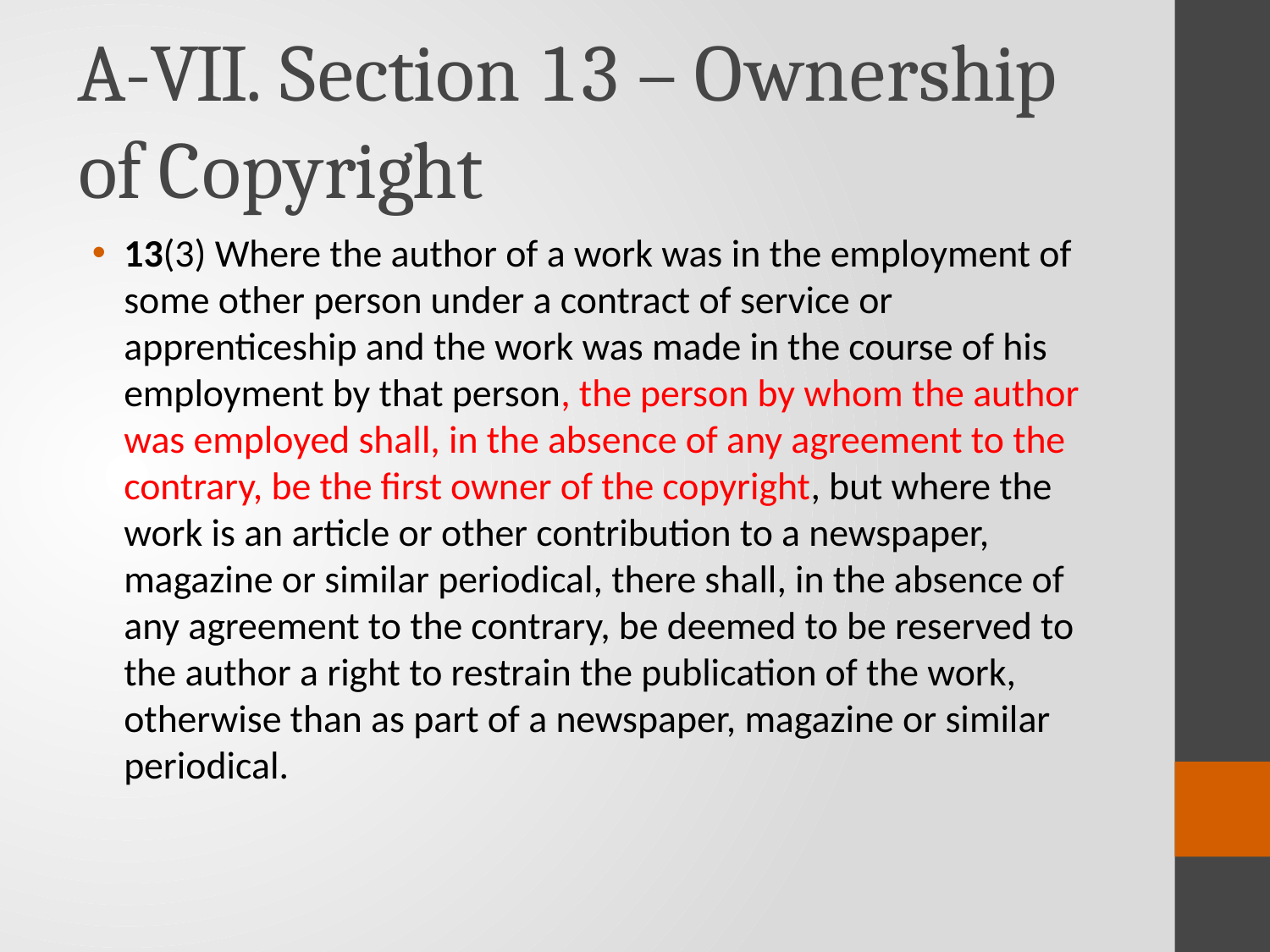

# A-VII. Section 13 – Ownership of Copyright
13(3) Where the author of a work was in the employment of some other person under a contract of service or apprenticeship and the work was made in the course of his employment by that person, the person by whom the author was employed shall, in the absence of any agreement to the contrary, be the first owner of the copyright, but where the work is an article or other contribution to a newspaper, magazine or similar periodical, there shall, in the absence of any agreement to the contrary, be deemed to be reserved to the author a right to restrain the publication of the work, otherwise than as part of a newspaper, magazine or similar periodical.